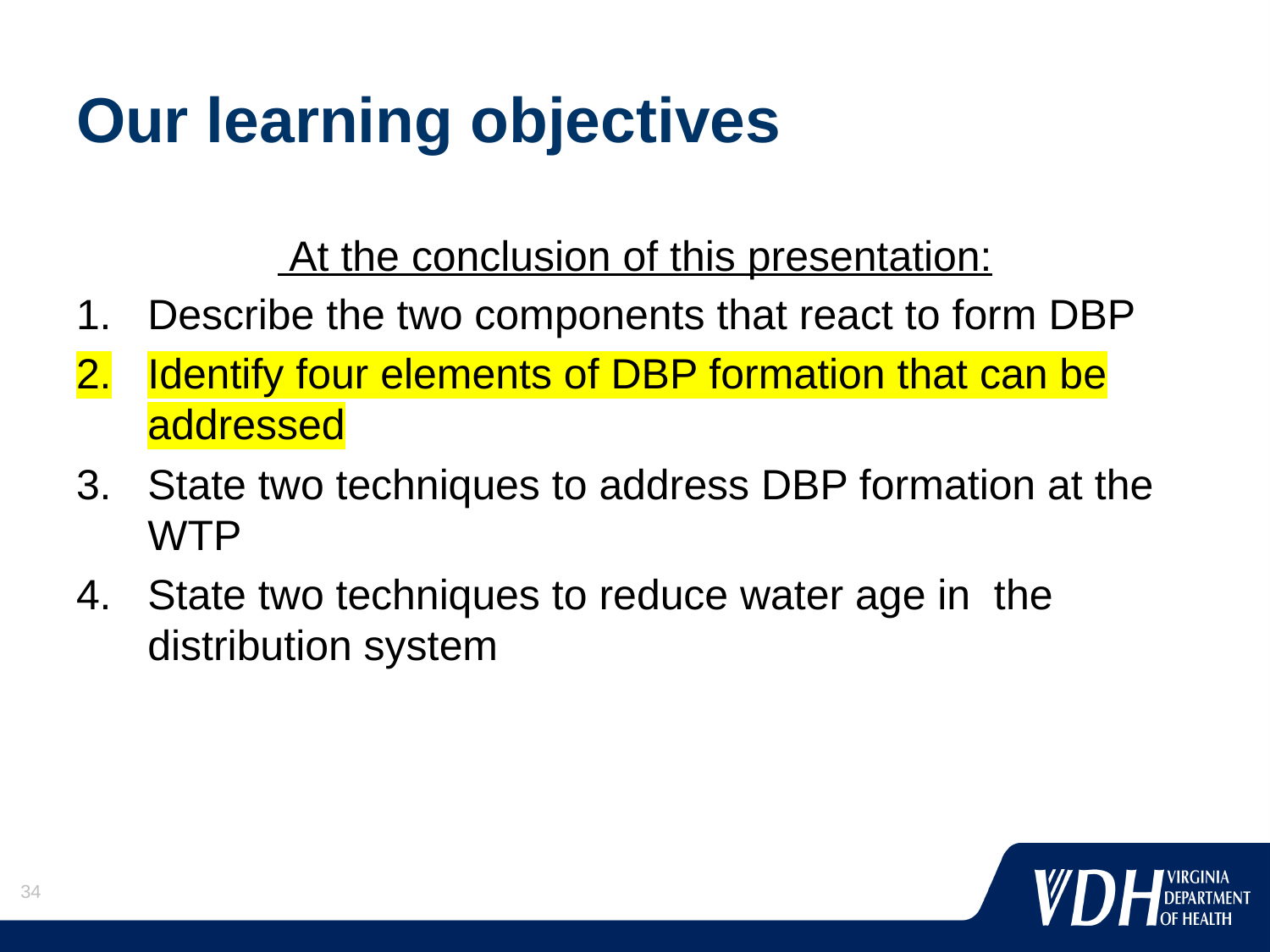

# Our learning objectives
 At the conclusion of this presentation:
Describe the two components that react to form DBP
Identify four elements of DBP formation that can be addressed
State two techniques to address DBP formation at the WTP
State two techniques to reduce water age in  the distribution system

34